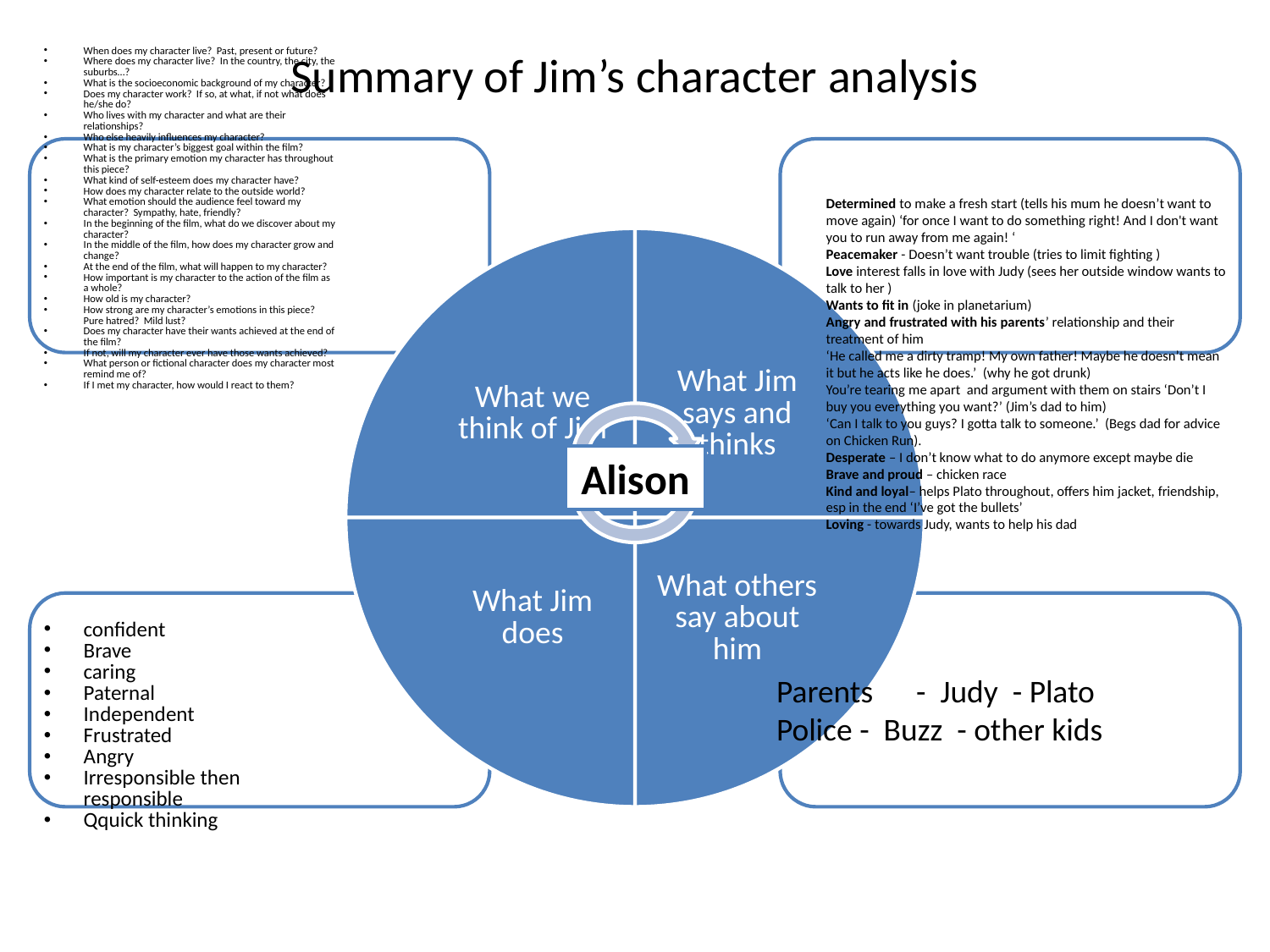

# Summary of Jim’s character analysis
What we think of Jim
What Jim says and thinks
What others say about him
What Jim does
Angry
Frustrated
Independent
Paternal
caring
Brave
confident
Irresponsible then responsible
Qquick thinking
If I met my character, how would I react to them?
What person or fictional character does my character most remind me of?
If not, will my character ever have those wants achieved?
Does my character have their wants achieved at the end of the film?
How strong are my character’s emotions in this piece?  Pure hatred?  Mild lust?
How old is my character?
How important is my character to the action of the film as a whole?
At the end of the film, what will happen to my character?
In the middle of the film, how does my character grow and change?
In the beginning of the film, what do we discover about my character?
What emotion should the audience feel toward my character?  Sympathy, hate, friendly?
How does my character relate to the outside world?
What kind of self-esteem does my character have?
What is the primary emotion my character has throughout this piece?
What is my character’s biggest goal within the film?
Who else heavily influences my character?
Who lives with my character and what are their relationships?
Does my character work?  If so, at what, if not what does he/she do?
What is the socioeconomic background of my character?
Where does my character live?  In the country, the city, the suburbs…?
When does my character live?  Past, present or future?
Determined to make a fresh start (tells his mum he doesn’t want to move again) ‘for once I want to do something right! And I don't want you to run away from me again! ‘
Peacemaker - Doesn’t want trouble (tries to limit fighting )
Love interest falls in love with Judy (sees her outside window wants to talk to her )
Wants to fit in (joke in planetarium)
Angry and frustrated with his parents’ relationship and their treatment of him
‘He called me a dirty tramp! My own father! Maybe he doesn’t mean it but he acts like he does.’  (why he got drunk)
You’re tearing me apart  and argument with them on stairs ‘Don’t I buy you everything you want?’ (Jim’s dad to him)
‘Can I talk to you guys? I gotta talk to someone.’  (Begs dad for advice on Chicken Run).
Desperate – I don’t know what to do anymore except maybe die
Brave and proud – chicken race
Kind and loyal– helps Plato throughout, offers him jacket, friendship, esp in the end ‘I’ve got the bullets’
Loving - towards Judy, wants to help his dad
Alison
Parents      -  Judy  - Plato
Police -  Buzz  - other kids